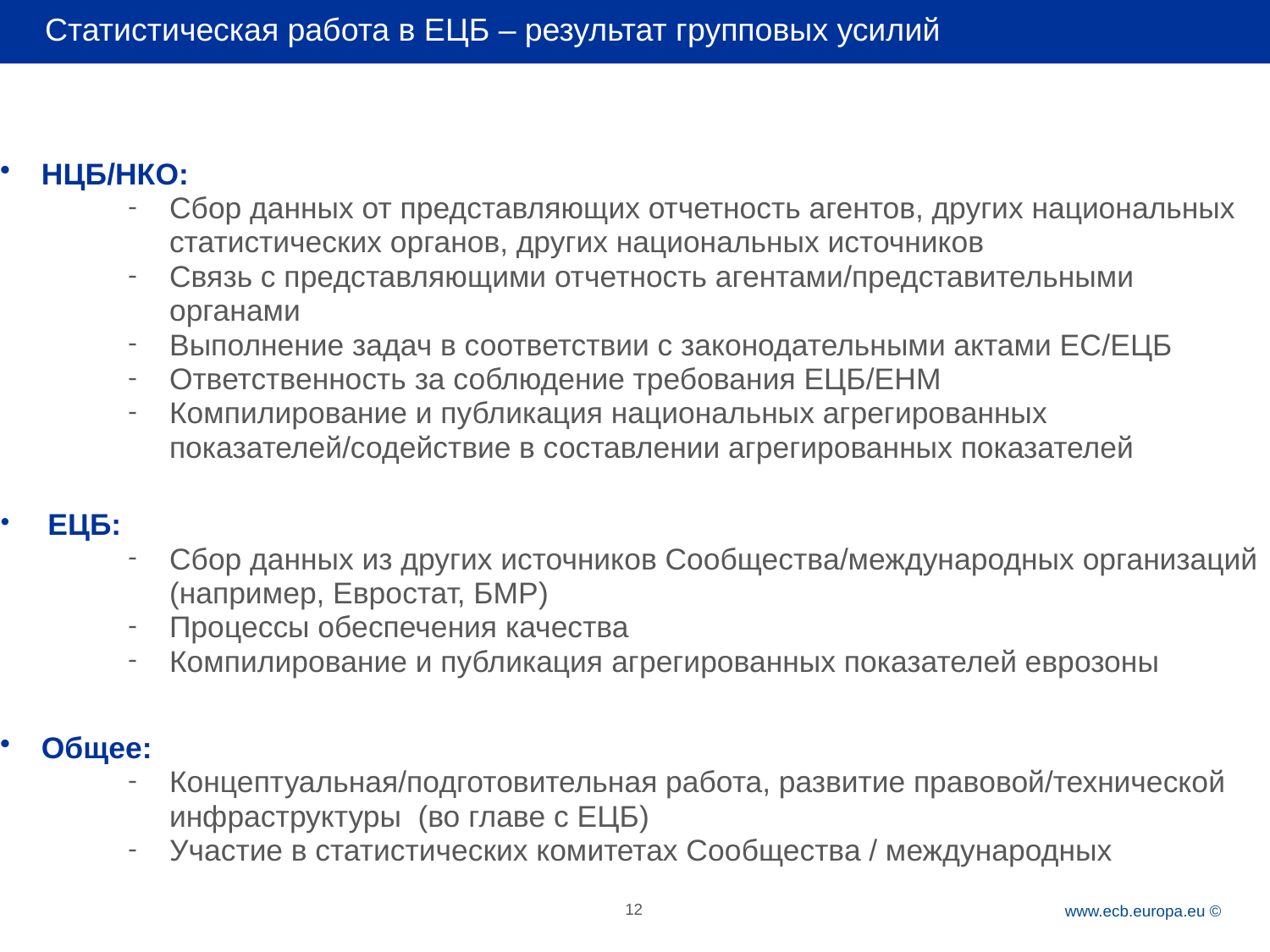

# Статистическая работа в ЕЦБ – результат групповых усилий

НЦБ/НКО:
Сбор данных от представляющих отчетность агентов, других национальных статистических органов, других национальных источников
Связь с представляющими отчетность агентами/представительными органами
Выполнение задач в соответствии с законодательными актами ЕС/ЕЦБ
Ответственность за соблюдение требования ЕЦБ/ЕНМ
Компилирование и публикация национальных агрегированных показателей/содействие в составлении агрегированных показателей

ЕЦБ:
Сбор данных из других источников Сообщества/международных организаций (например, Евростат, БМР)
Процессы обеспечения качества
Компилирование и публикация агрегированных показателей еврозоны

Общее:
Концептуальная/подготовительная работа, развитие правовой/технической инфраструктуры  (во главе с ЕЦБ)
Участие в статистических комитетах Сообщества / международных

12